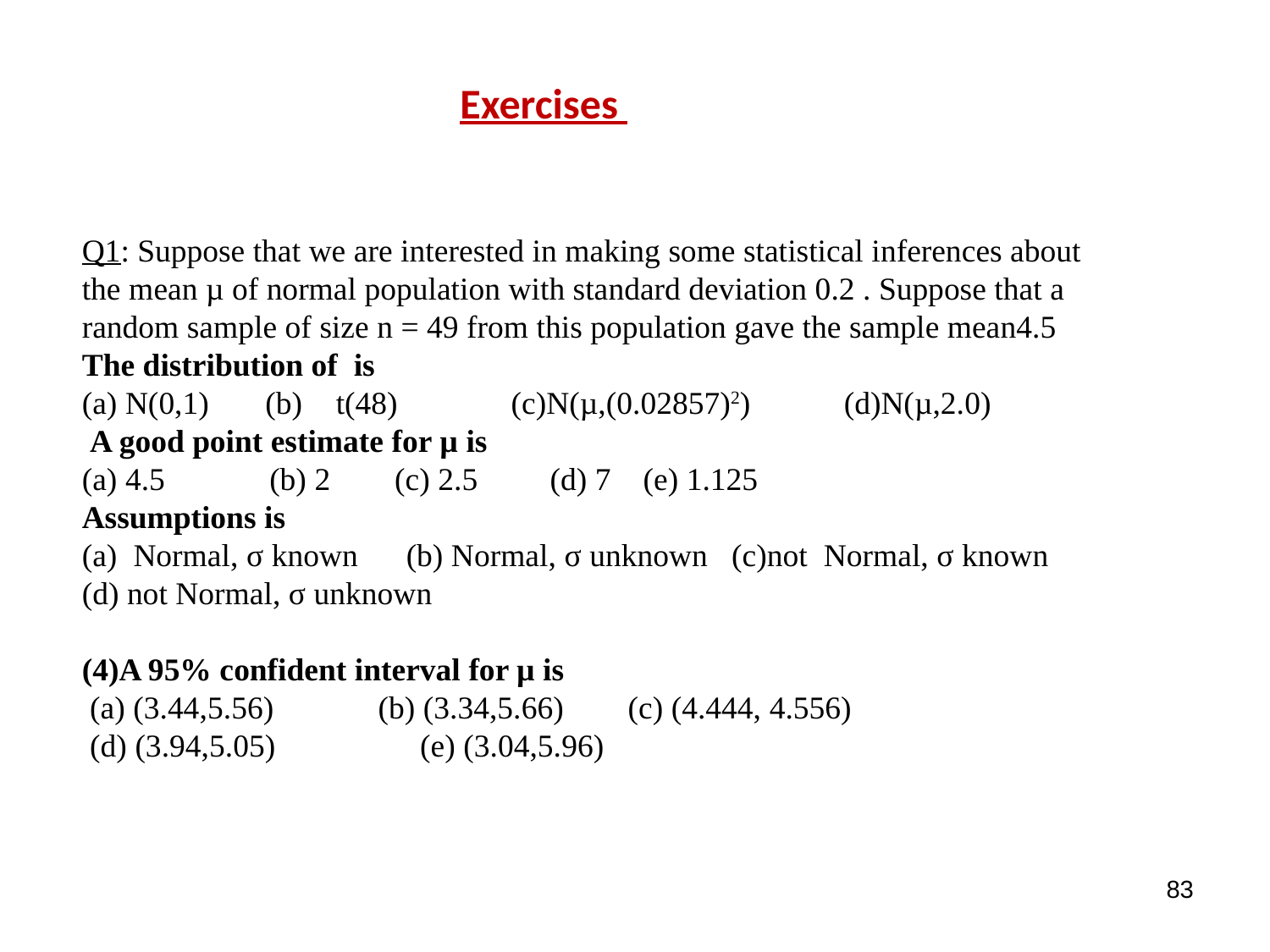

Exercises
Q1: Suppose that we are interested in making some statistical inferences about the mean µ of normal population with standard deviation 0.2 . Suppose that a random sample of size n = 49 from this population gave the sample mean4.5
The distribution of  is
(a) N(0,1)       (b) 	t(48)   	      (c)N(µ,(0.02857)2)  	(d)N(µ,2.0)
 A good point estimate for µ is
(a) 4.5             (b) 2        (c) 2.5         (d) 7    (e) 1.125
Assumptions is
(a)  Normal, σ known      (b) Normal, σ unknown   (c)not  Normal, σ known
(d) not Normal, σ unknown

(4)A 95% confident interval for µ is
 (a) (3.44,5.56)             (b) (3.34,5.66)        (c) (4.444, 4.556)
 (d) (3.94,5.05)                  (e) (3.04,5.96)

83